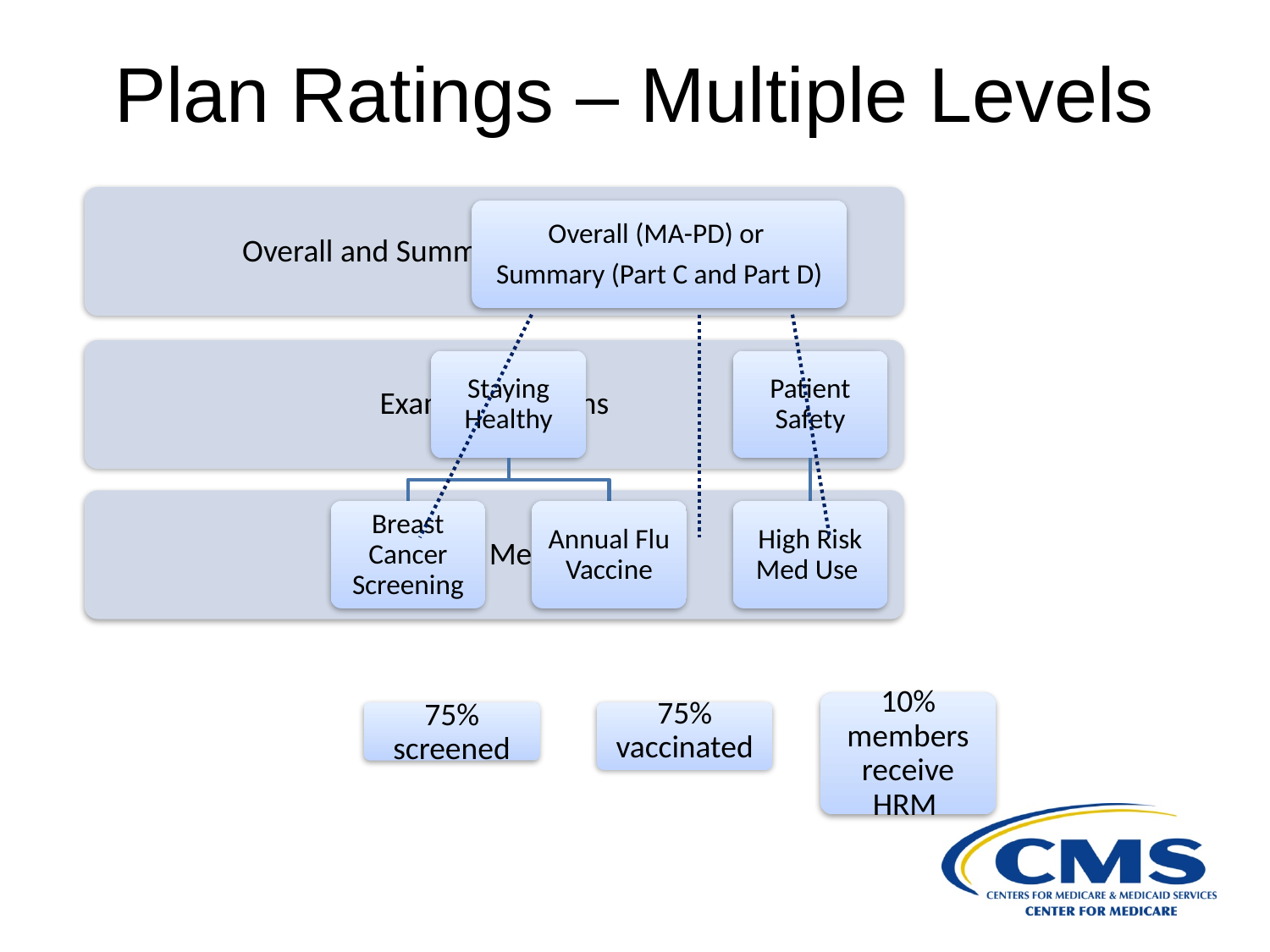

Plan Ratings – Multiple Levels
Example Measures
Example Domains
Overall and Summary Rating (1/2 stars)
Overall (MA-PD) or
Summary (Part C and Part D)
Staying Healthy
Breast Cancer Screening
Annual Flu Vaccine
Patient Safety
High Risk Med Use

10% members receive HRM

75% screened

75% vaccinated